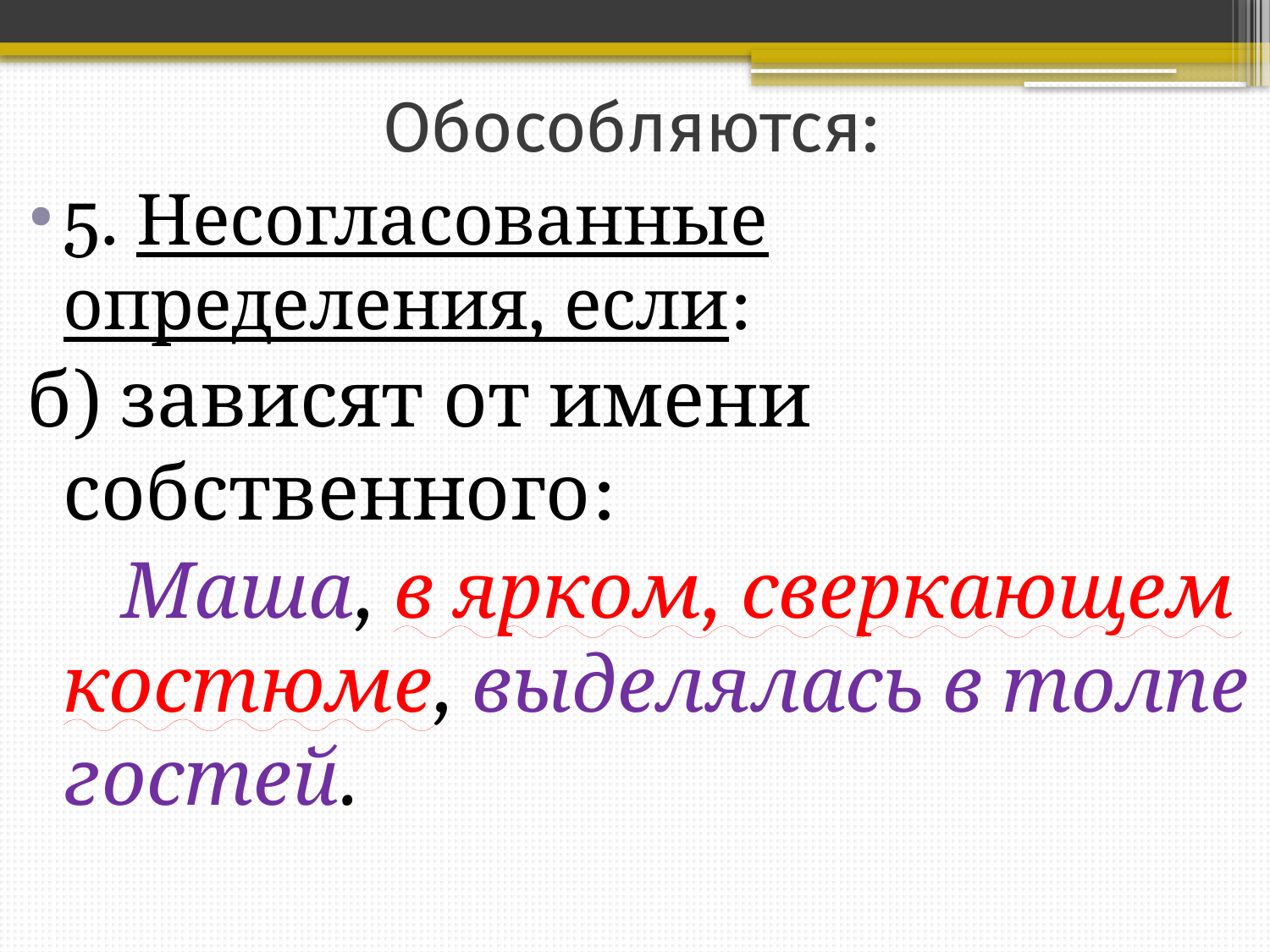

# Обособляются:
5. Несогласованные определения, если:
б) зависят от имени собственного:
     Маша, в ярком, сверкающем костюме, выделялась в толпе гостей.